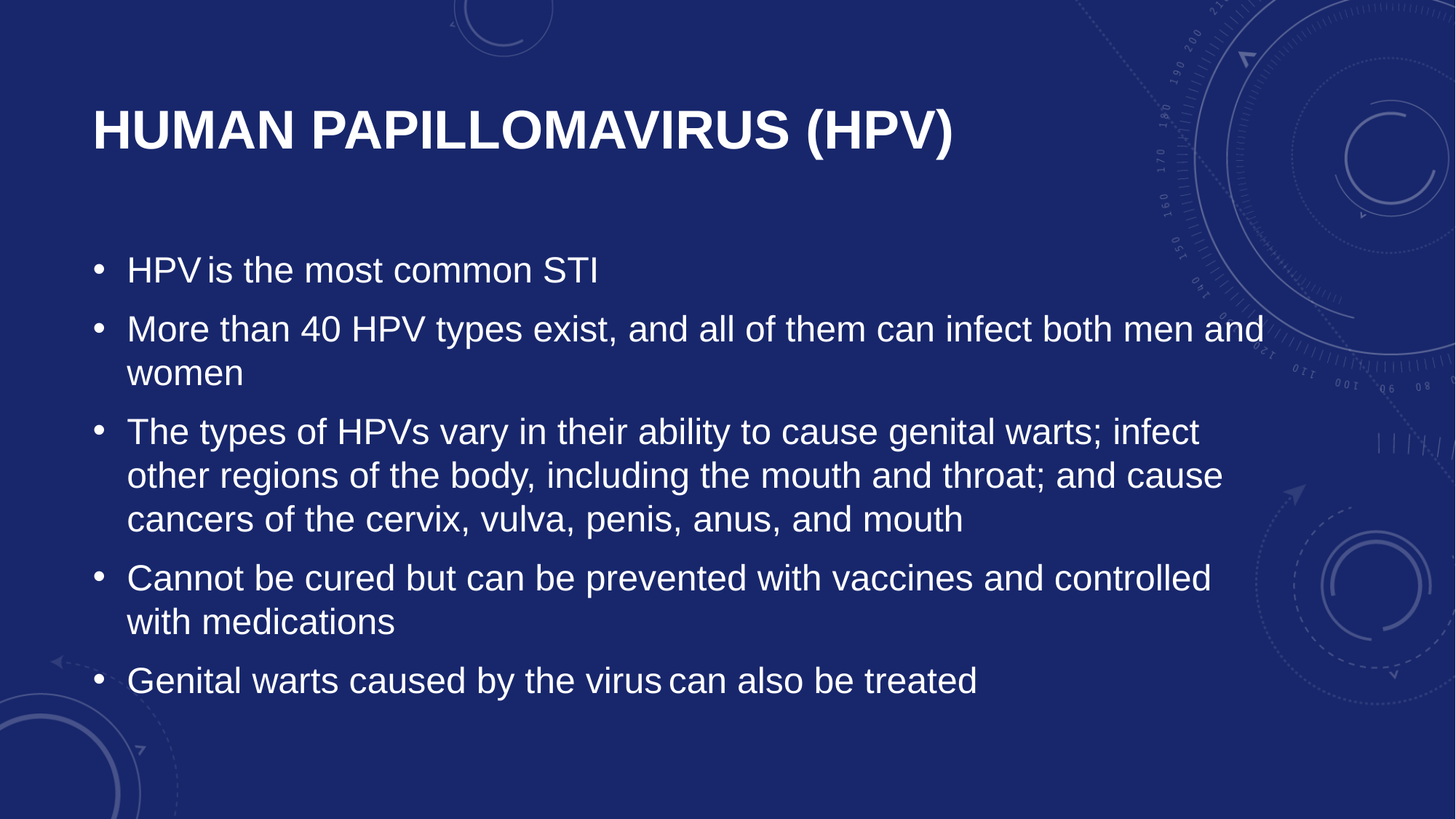

# Human Papillomavirus (HPV)
HPV is the most common STI
More than 40 HPV types exist, and all of them can infect both men and women
The types of HPVs vary in their ability to cause genital warts; infect other regions of the body, including the mouth and throat; and cause cancers of the cervix, vulva, penis, anus, and mouth
Cannot be cured but can be prevented with vaccines and controlled with medications
Genital warts caused by the virus can also be treated